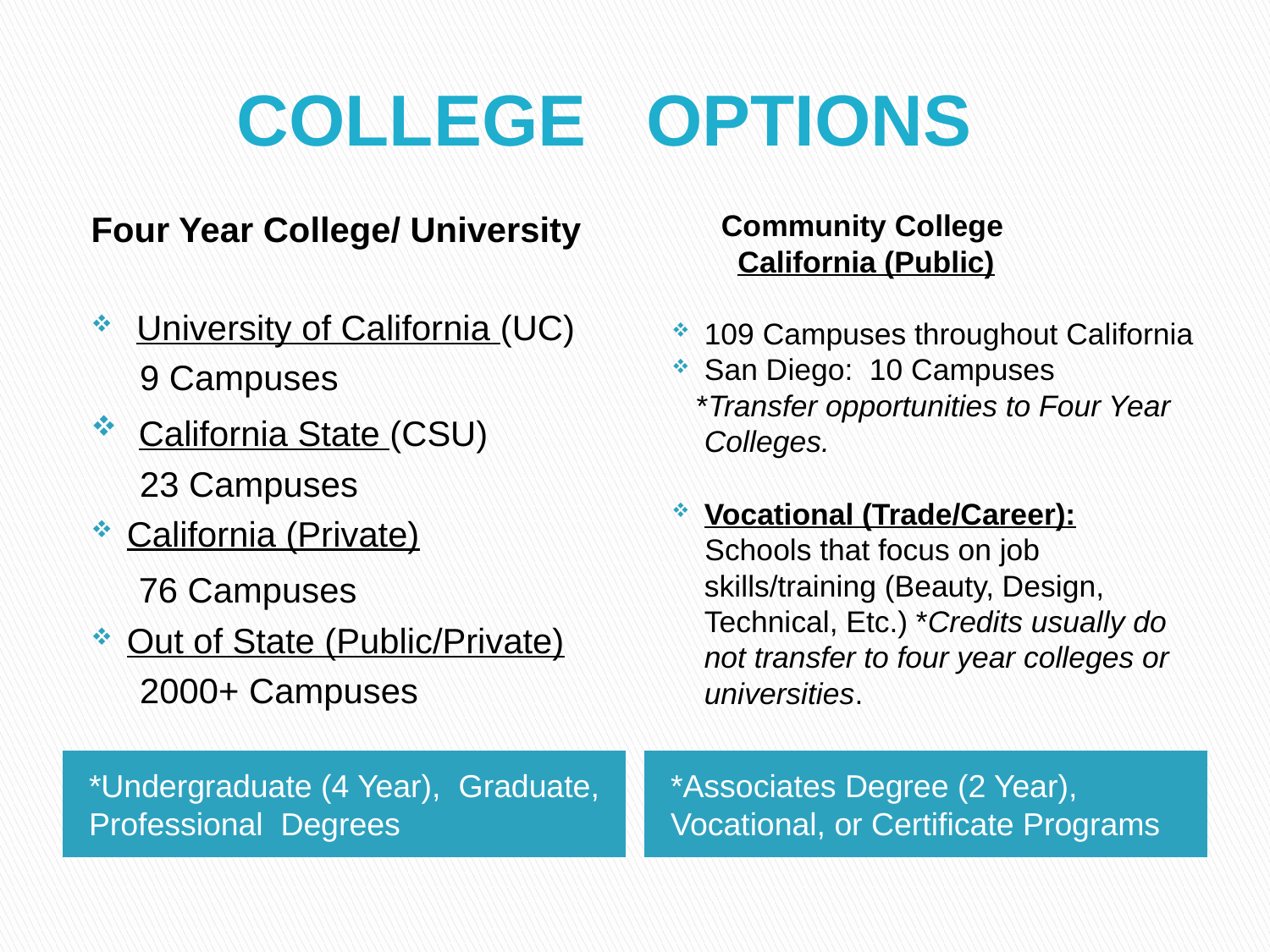

# COLLEGE   OPTIONS
Four Year College/ University

 University of California (UC)
     9 Campuses
 California State (CSU)
     23 Campuses
California (Private)
    76 Campuses
Out of State (Public/Private)
     2000+ Campuses
      Community College
        California (Public)

109 Campuses throughout California
San Diego:  10 Campuses
   *Transfer opportunities to Four Year Colleges.

Vocational (Trade/Career):
    Schools that focus on job skills/training (Beauty, Design, Technical, Etc.) *Credits usually do not transfer to four year colleges or universities.
*Undergraduate (4 Year),  Graduate, Professional  Degrees
*Associates Degree (2 Year), Vocational, or Certificate Programs